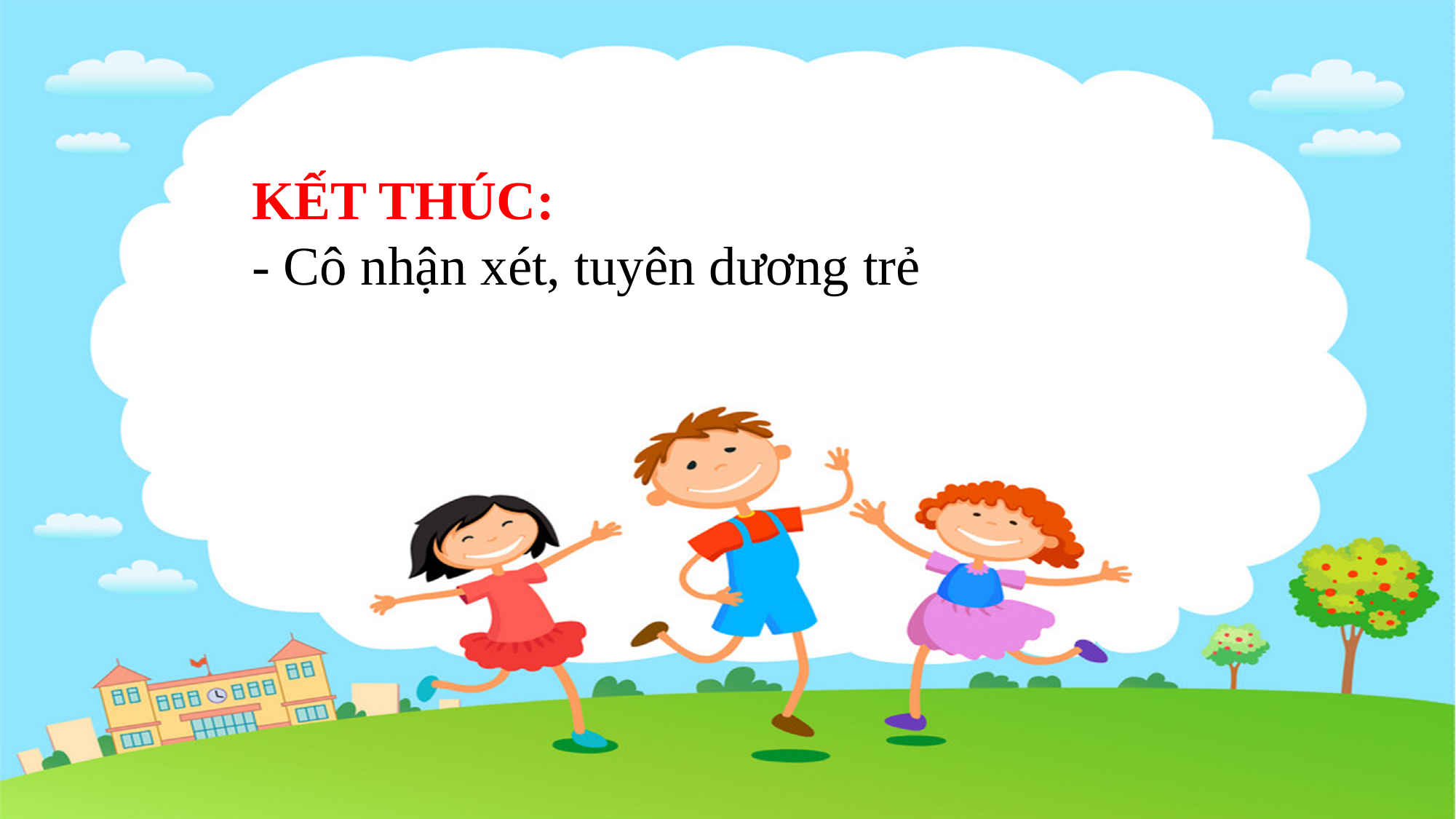

KẾT THÚC:
- Cô nhận xét, tuyên dương trẻ